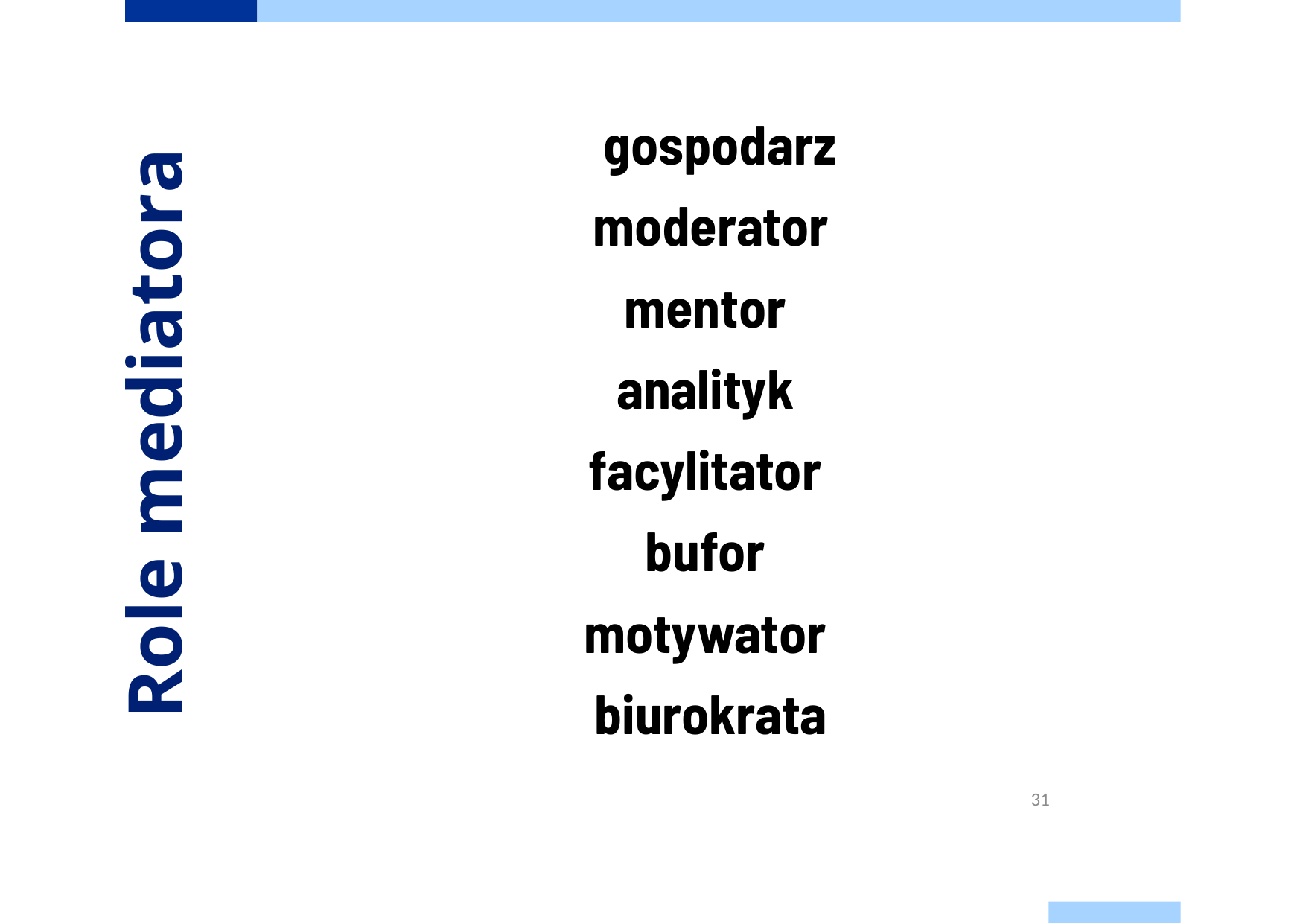

gospodarz
 moderator
mentor
analityk
facylitator
bufor
motywator
 biurokrata
# Role mediatora
31